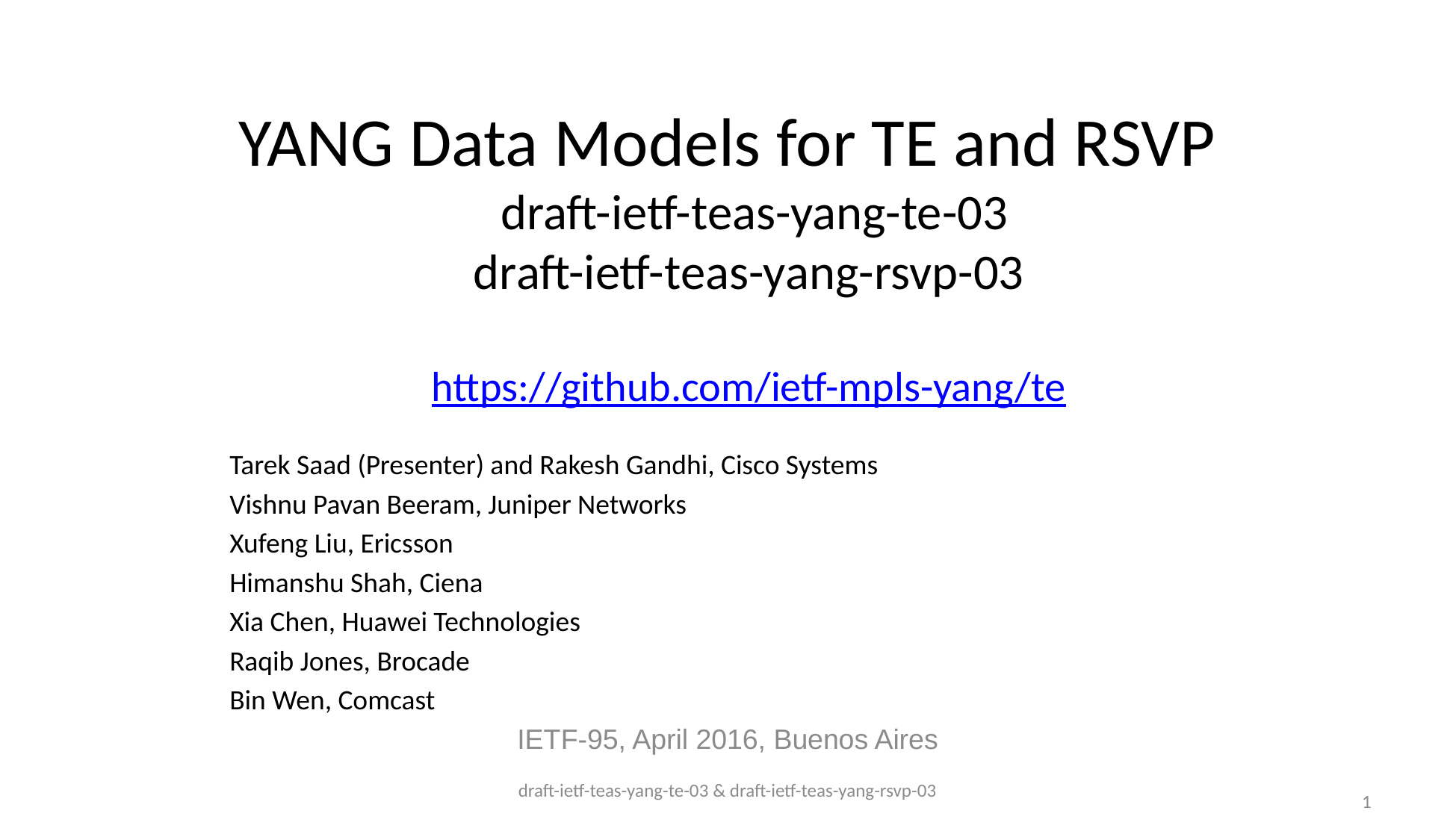

# YANG Data Models for TE and RSVP draft-ietf-teas-yang-te-03 draft-ietf-teas-yang-rsvp-03 https://github.com/ietf-mpls-yang/te
Tarek Saad (Presenter) and Rakesh Gandhi, Cisco Systems
Vishnu Pavan Beeram, Juniper Networks
Xufeng Liu, Ericsson
Himanshu Shah, Ciena
Xia Chen, Huawei Technologies
Raqib Jones, Brocade
Bin Wen, Comcast
IETF-95, April 2016, Buenos Aires
draft-ietf-teas-yang-te-03 & draft-ietf-teas-yang-rsvp-03

1